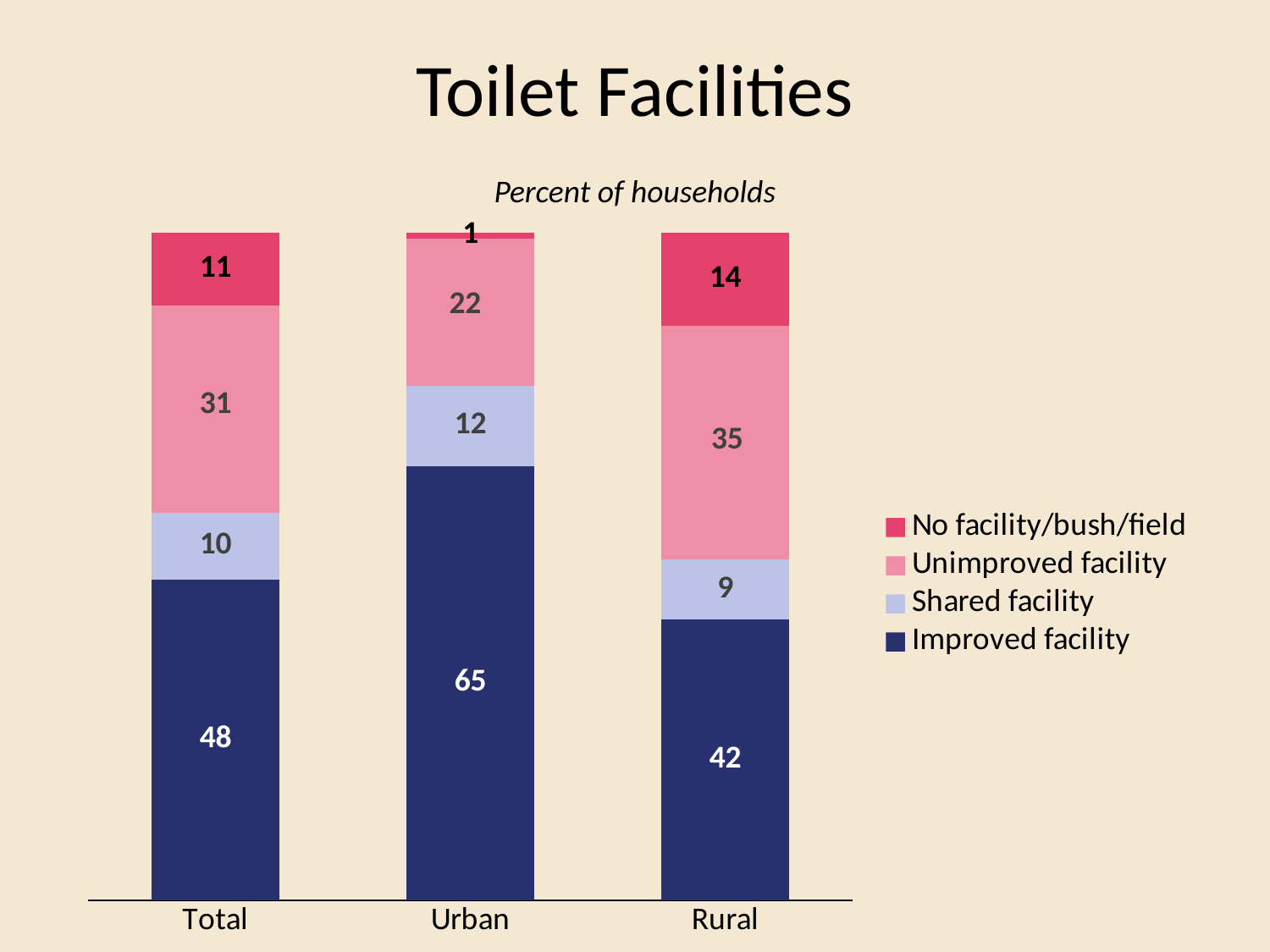

# Toilet Facilities
Percent of households

### Chart

| Category | Improved facility | Shared facility | Unimproved facility | No facility/bush/field |
|---|---|---|---|---|
| Total | 48.0 | 10.0 | 31.0 | 11.0 |
| Urban | 65.0 | 12.0 | 22.0 | 1.0 |
| Rural | 42.0 | 9.0 | 35.0 | 14.0 |